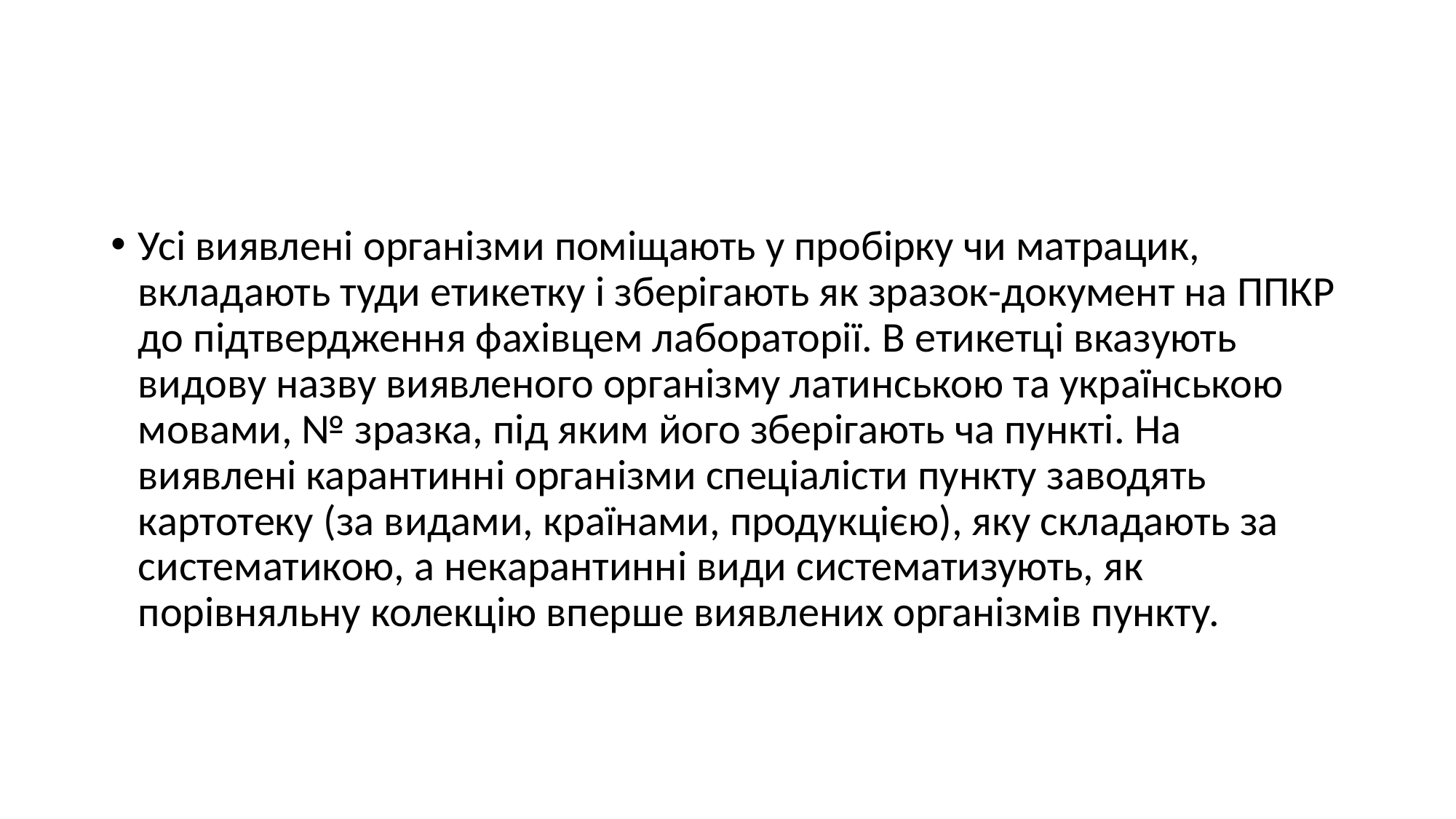

#
Усі виявлені організми поміщають у пробірку чи матрацик, вкладають туди етикетку і зберігають як зразок-документ на ППКР до підтвердження фахівцем лабораторії. В етикетці вказують видову назву виявленого організму латинською та українською мовами, № зразка, під яким його зберігають ча пункті. На виявлені карантинні організми спеціалісти пункту заводять картотеку (за видами, країнами, продукцією), яку складають за систематикою, а некарантинні види систематизують, як порівняльну колекцію вперше виявлених організмів пункту.